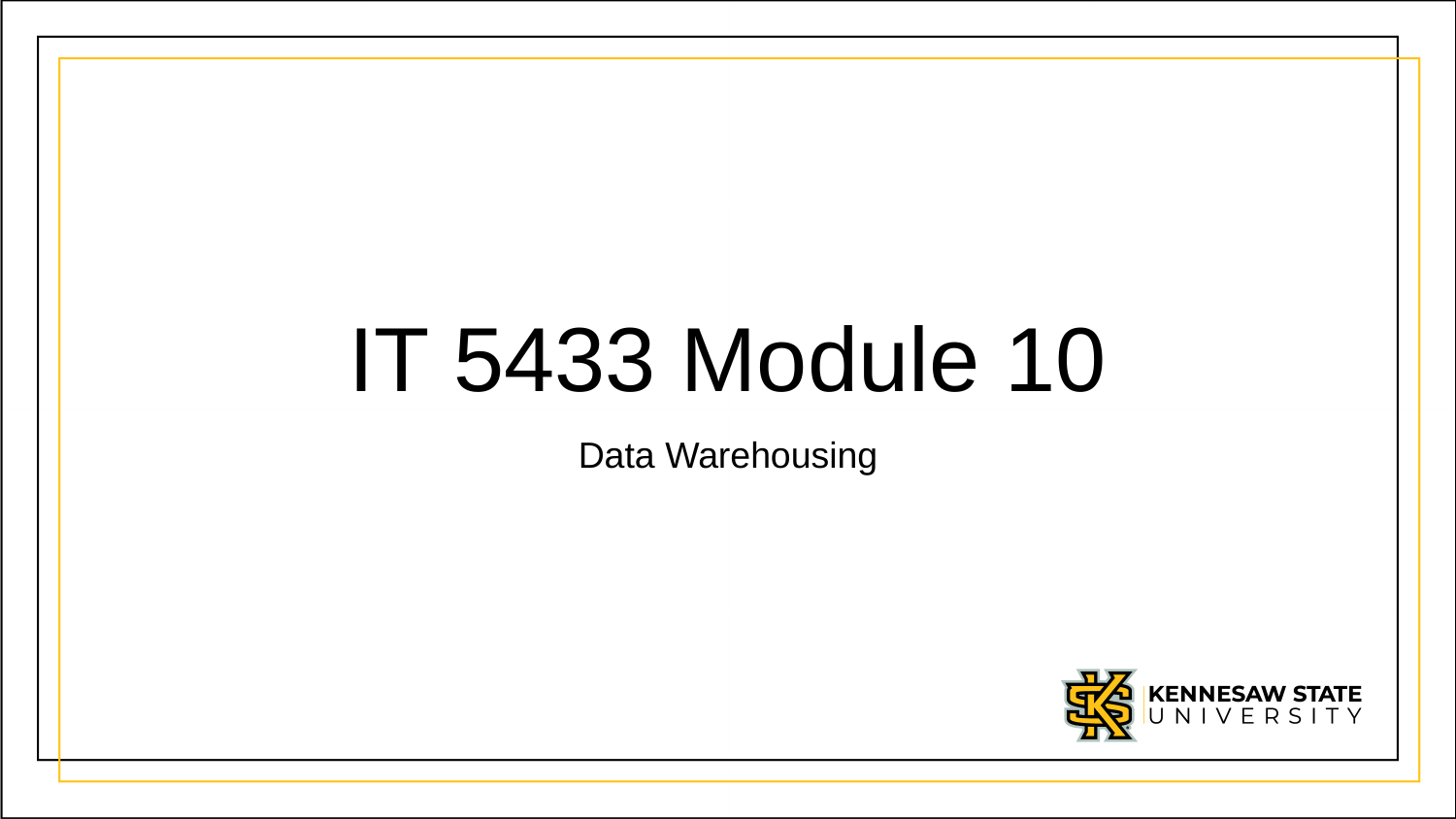

# IT 5433 Module 10
Data Warehousing